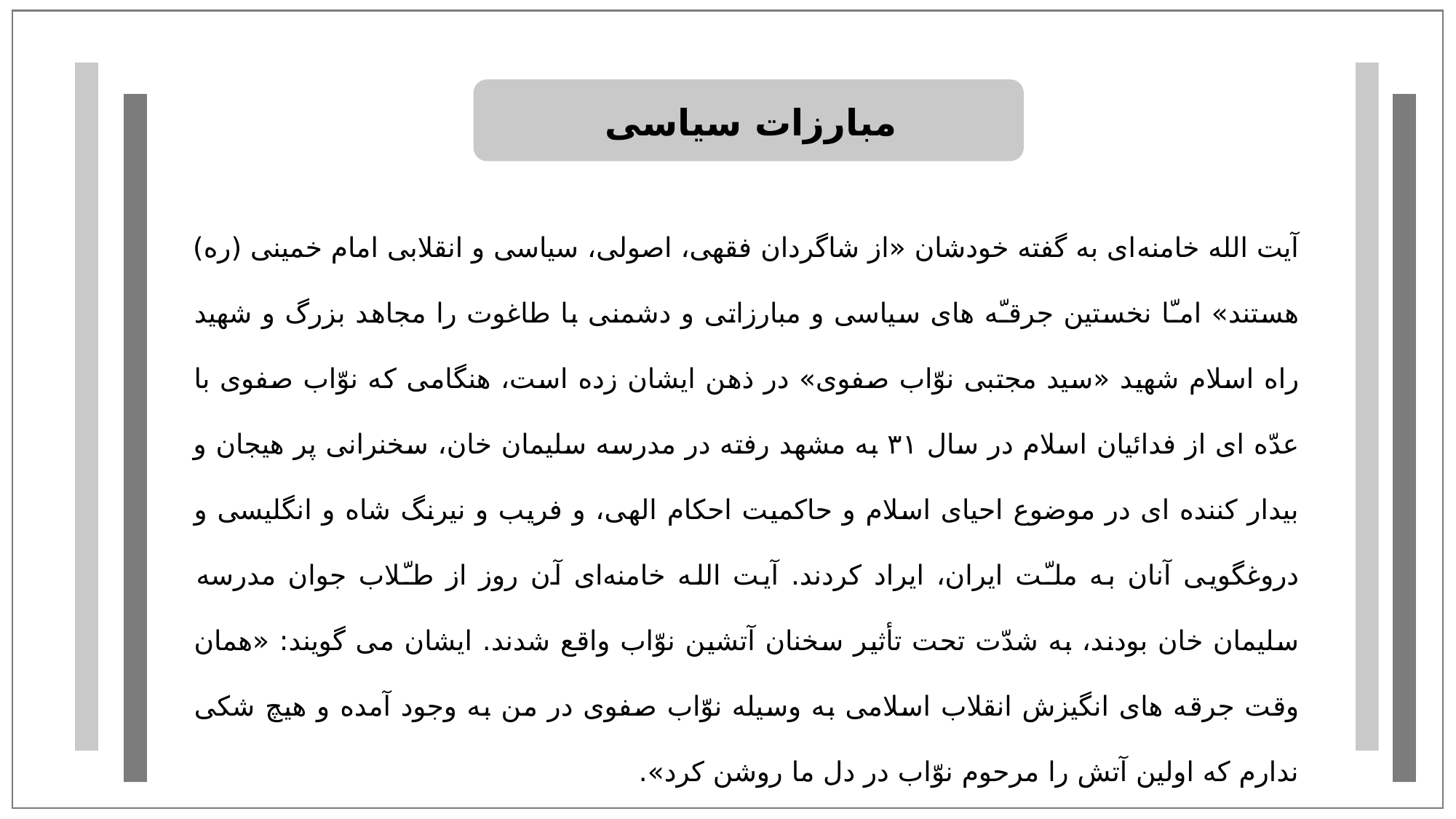

مبارزات سیاسى

آیت الله خامنه‌ای به گفته خودشان «از شاگردان فقهى، اصولى، سیاسى و انقلابى امام خمینى (ره) هستند» امـّا نخستین جرقـّه هاى سیاسى و مبارزاتى و دشمنى با طاغوت را مجاهد بزرگ و شهید راه اسلام شهید «سید مجتبى نوّاب صفوى» در ذهن ایشان زده است، هنگامی که نوّاب صفوى با عدّه اى از فدائیان اسلام در سال ۳۱ به مشهد رفته در مدرسه سلیمان خان، سخنرانى پر هیجان و بیدار کننده اى در موضوع احیاى اسلام و حاکمیت احکام الهى، و فریب و نیرنگ شاه و انگلیسى و دروغگویى آنان به ملـّت ایران، ایراد کردند. آیت الله خامنه‌ای آن روز از طـّلاب جوان مدرسه سلیمان خان بودند، به شدّت تحت تأثیر سخنان آتشین نوّاب واقع شدند. ایشان مى گویند: «همان وقت جرقه هاى انگیزش انقلاب اسلامى به وسیله نوّاب صفوى در من به وجود آمده و هیچ شکى ندارم که اولین آتش را مرحوم نوّاب در دل ما روشن کرد».